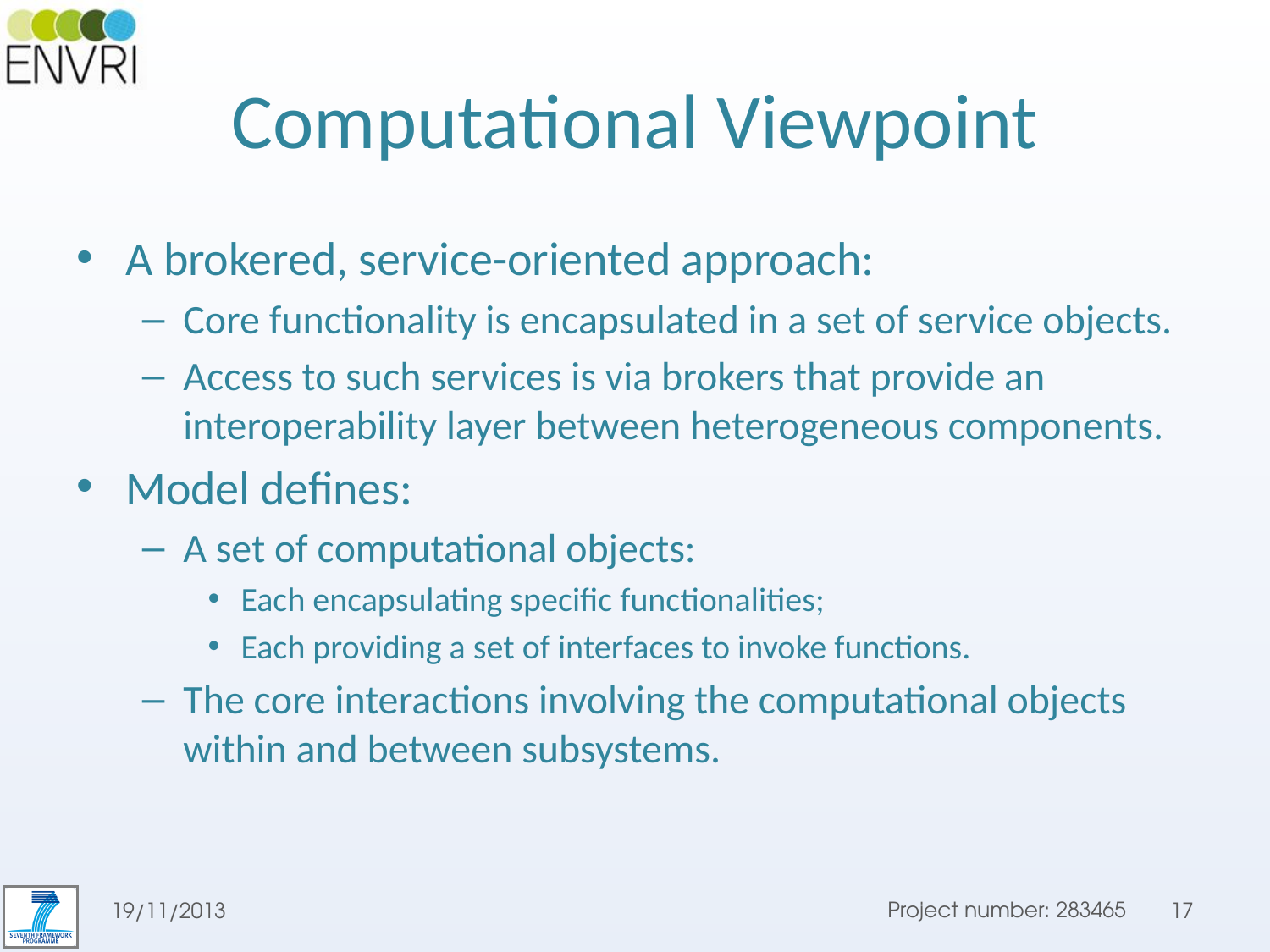

# Computational Viewpoint
A brokered, service-oriented approach:
Core functionality is encapsulated in a set of service objects.
Access to such services is via brokers that provide an interoperability layer between heterogeneous components.
Model defines:
A set of computational objects:
Each encapsulating specific functionalities;
Each providing a set of interfaces to invoke functions.
The core interactions involving the computational objects within and between subsystems.
19/11/2013
17